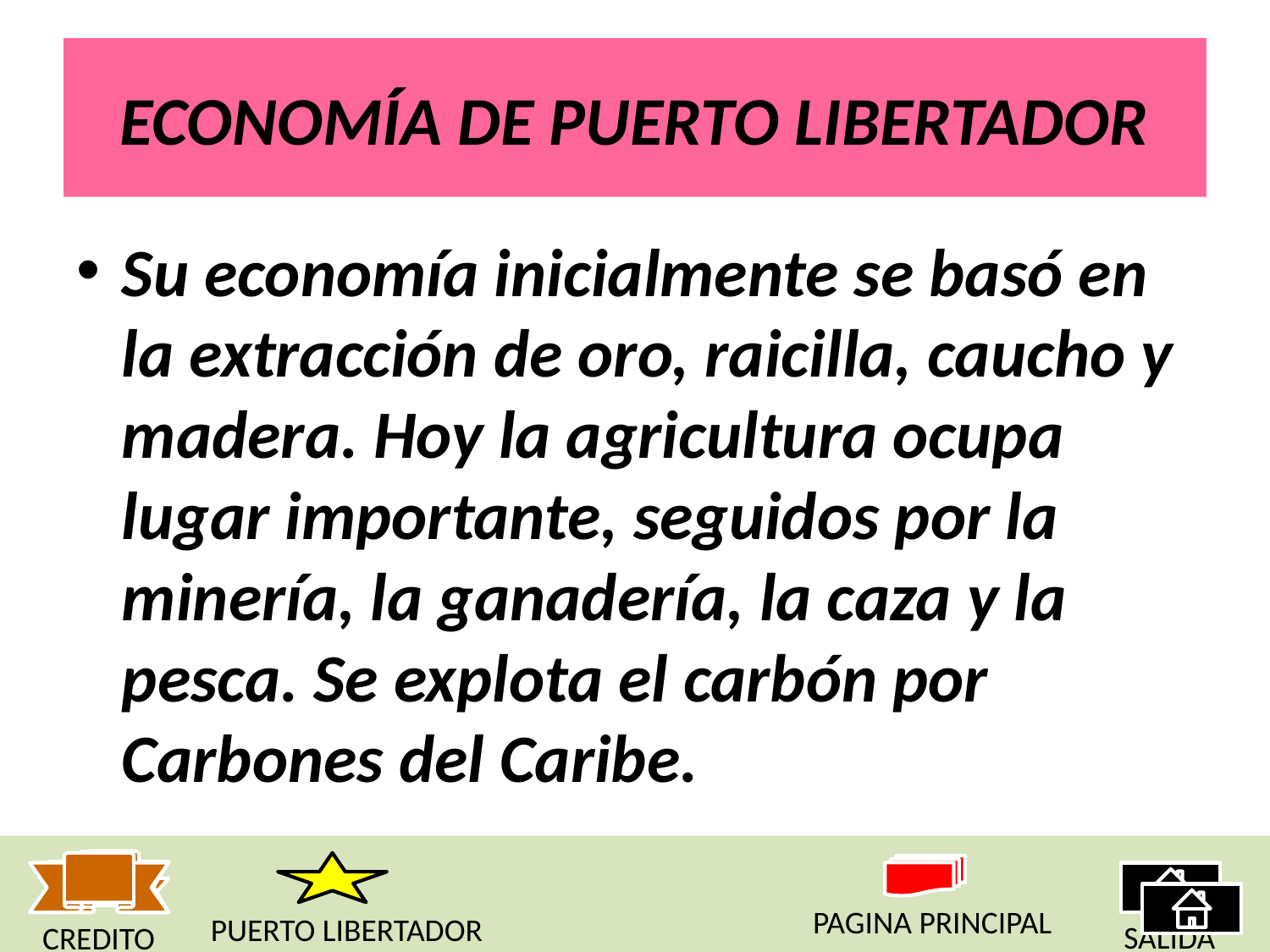

# ECONOMÍA DE PUERTO LIBERTADOR
Su economía inicialmente se basó en la extracción de oro, raicilla, caucho y madera. Hoy la agricultura ocupa lugar importante, seguidos por la minería, la ganadería, la caza y la pesca. Se explota el carbón por Carbones del Caribe.

PAGINA PRINCIPAL
PUERTO LIBERTADOR
SALIDA
CREDITO